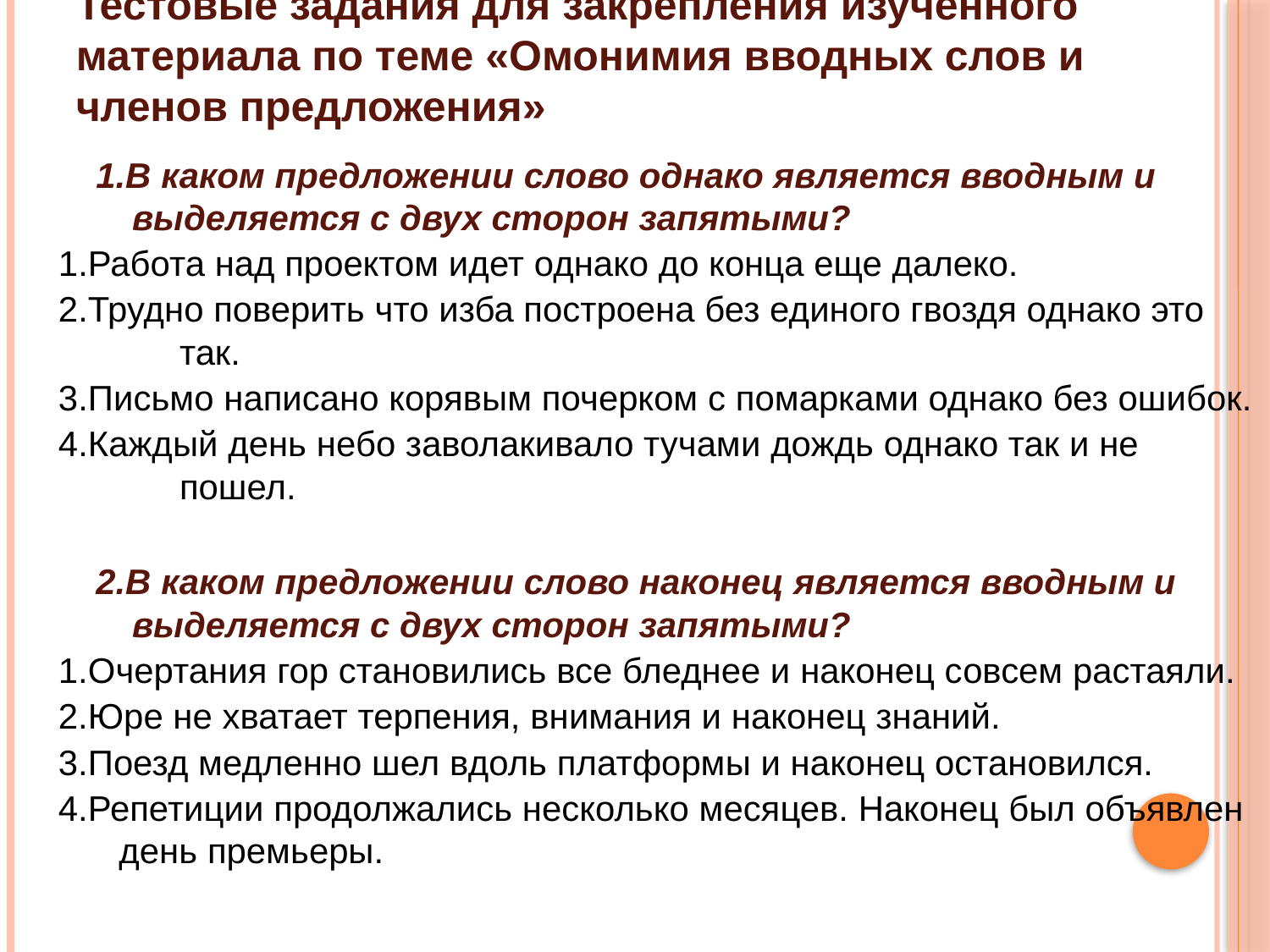

# Тестовые задания для закрепления изученного материала по теме «Омонимия вводных слов и членов предложения»
1.В каком предложении слово однако является вводным и выделяется с двух сторон запятыми?
1.Работа над проектом идет однако до конца еще далеко.
2.Трудно поверить что изба построена без единого гвоздя однако это так.
3.Письмо написано корявым почерком с помарками однако без ошибок.
4.Каждый день небо заволакивало тучами дождь однако так и не пошел.

2.В каком предложении слово наконец является вводным и выделяется с двух сторон запятыми?
1.Очертания гор становились все бледнее и наконец совсем растаяли.
2.Юре не хватает терпения, внимания и наконец знаний.
3.Поезд медленно шел вдоль платформы и наконец остановился.
4.Репетиции продолжались несколько месяцев. Наконец был объявлен день премьеры.